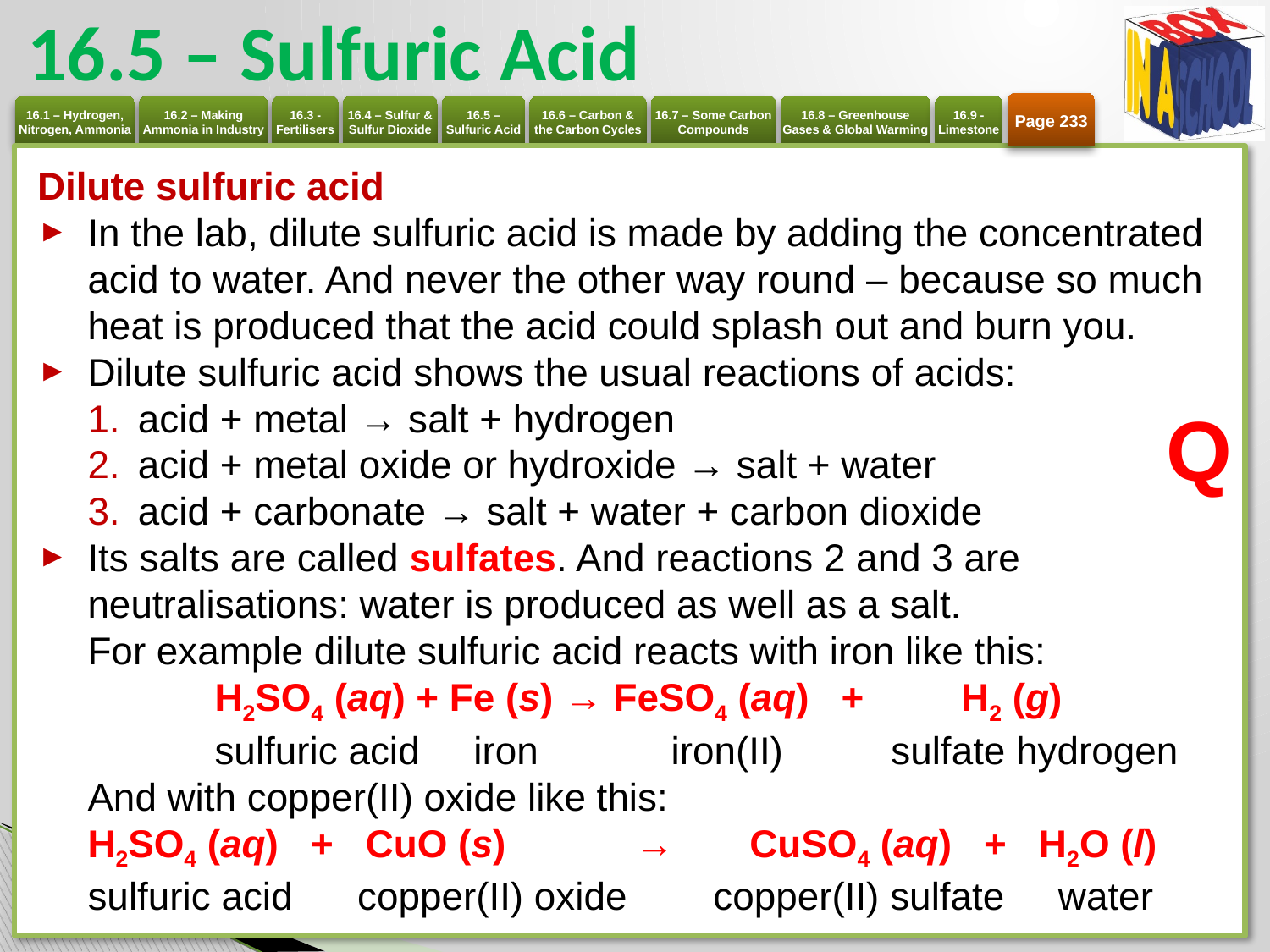

# 16.5 – Sulfuric Acid
Page 233
Dilute sulfuric acid
In the lab, dilute sulfuric acid is made by adding the concentrated acid to water. And never the other way round – because so much heat is produced that the acid could splash out and burn you.
Dilute sulfuric acid shows the usual reactions of acids:
acid + metal → salt + hydrogen
acid + metal oxide or hydroxide → salt + water
acid + carbonate → salt + water + carbon dioxide
Its salts are called sulfates. And reactions 2 and 3 are neutralisations: water is produced as well as a salt.
For example dilute sulfuric acid reacts with iron like this:
	H2SO4 (aq) + Fe (s) → FeSO4 (aq)   +         H2 (g)
 	sulfuric acid     iron 	       iron(II)          sulfate hydrogen
And with copper(II) oxide like this:
H2SO4 (aq)   +   CuO (s)            →       CuSO4 (aq)   +   H2O (l)
sulfuric acid      copper(II) oxide        copper(II) sulfate     water
Q